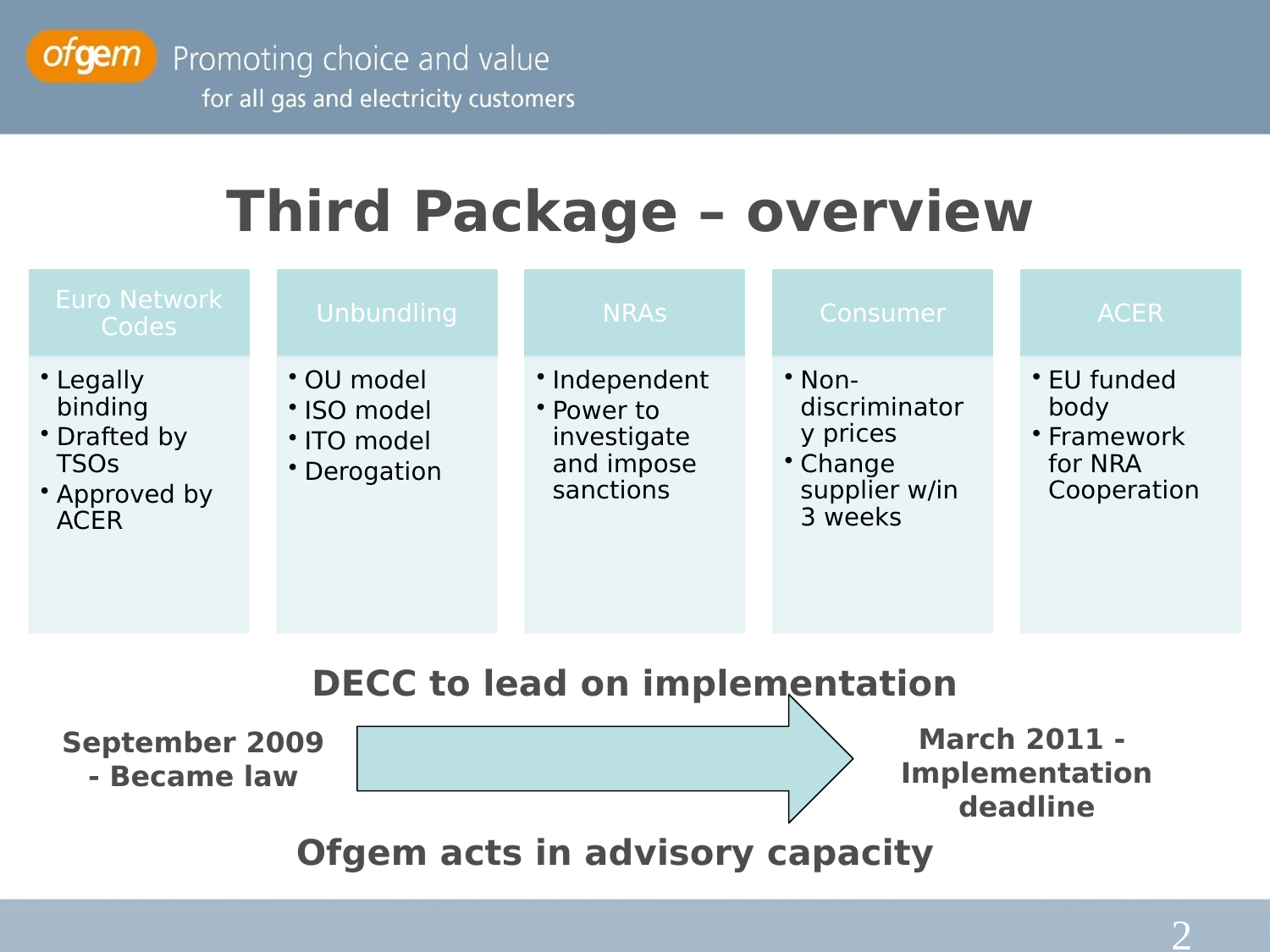

# Third Package – overview
Euro Network Codes
Legally binding
Drafted by TSOs
Approved by ACER
Unbundling
OU model
ISO model
ITO model
Derogation
NRAs
Independent
Power to investigate and impose sanctions
Consumer
Non-discriminatory prices
Change supplier w/in 3 weeks

ACER
EU funded body
Framework for NRA Cooperation
DECC to lead on implementation

March 2011 -
Implementation deadline
September 2009 - Became law
Ofgem acts in advisory capacity